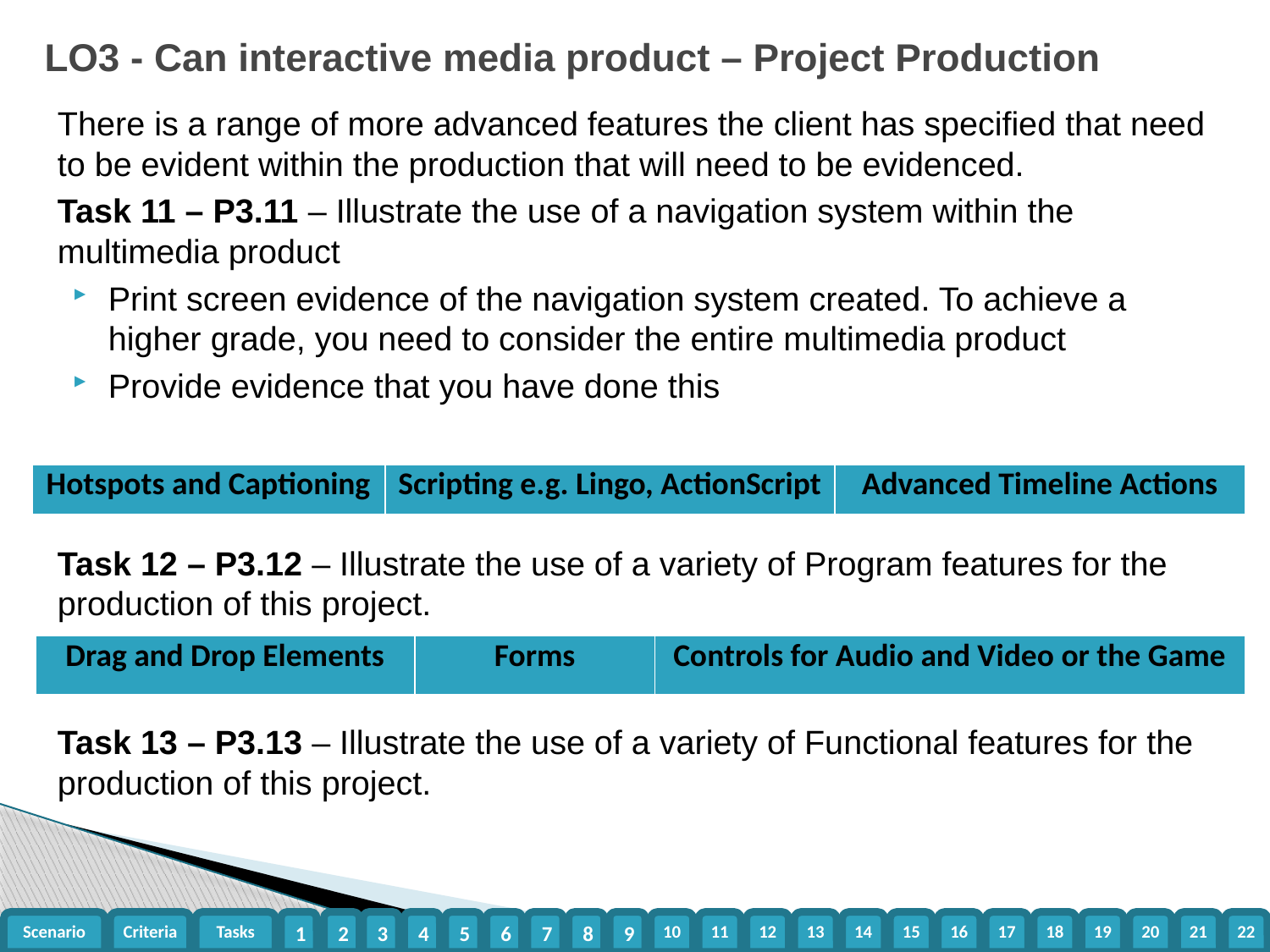

LO3 - Can interactive media product – Project Production
There is a range of more advanced features the client has specified that need to be evident within the production that will need to be evidenced.
Task 11 – P3.11 – Illustrate the use of a navigation system within the multimedia product
Print screen evidence of the navigation system created. To achieve a higher grade, you need to consider the entire multimedia product
Provide evidence that you have done this

Task 12 – P3.12 – Illustrate the use of a variety of Program features for the production of this project.

Task 13 – P3.13 – Illustrate the use of a variety of Functional features for the production of this project.

| Hotspots and Captioning | Scripting e.g. Lingo, ActionScript | Advanced Timeline Actions |
| --- | --- | --- |
| Drag and Drop Elements | Forms | Controls for Audio and Video or the Game |
| --- | --- | --- |